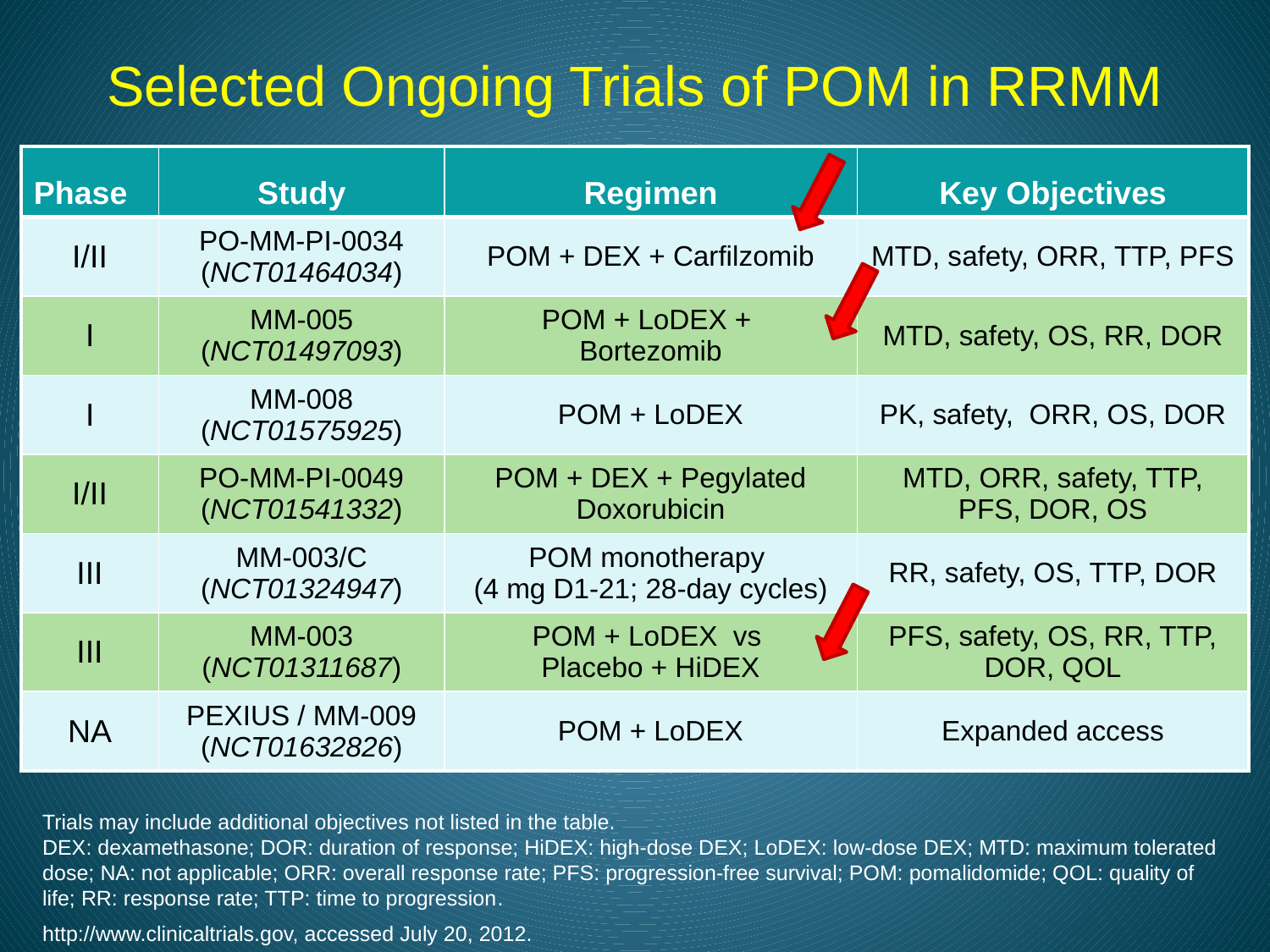

# Selected Ongoing Trials of POM in RRMM
| Phase | Study | Regimen | Key Objectives |
| --- | --- | --- | --- |
| I/II | PO-MM-PI-0034 (NCT01464034) | POM + DEX + Carfilzomib | MTD, safety, ORR, TTP, PFS |
| I | MM-005 (NCT01497093) | POM + LoDEX + Bortezomib | MTD, safety, OS, RR, DOR |
| I | MM-008 (NCT01575925) | POM + LoDEX | PK, safety, ORR, OS, DOR |
| I/II | PO-MM-PI-0049 (NCT01541332) | POM + DEX + Pegylated Doxorubicin | MTD, ORR, safety, TTP, PFS, DOR, OS |
| III | MM-003/C (NCT01324947) | POM monotherapy (4 mg D1-21; 28-day cycles) | RR, safety, OS, TTP, DOR |
| III | MM-003 (NCT01311687) | POM + LoDEX vs Placebo + HiDEX | PFS, safety, OS, RR, TTP, DOR, QOL |
| NA | PEXIUS / MM-009 (NCT01632826) | POM + LoDEX | Expanded access |

Trials may include additional objectives not listed in the table.
DEX: dexamethasone; DOR: duration of response; HiDEX: high-dose DEX; LoDEX: low-dose DEX; MTD: maximum tolerated dose; NA: not applicable; ORR: overall response rate; PFS: progression-free survival; POM: pomalidomide; QOL: quality of life; RR: response rate; TTP: time to progression.
http://www.clinicaltrials.gov, accessed July 20, 2012.